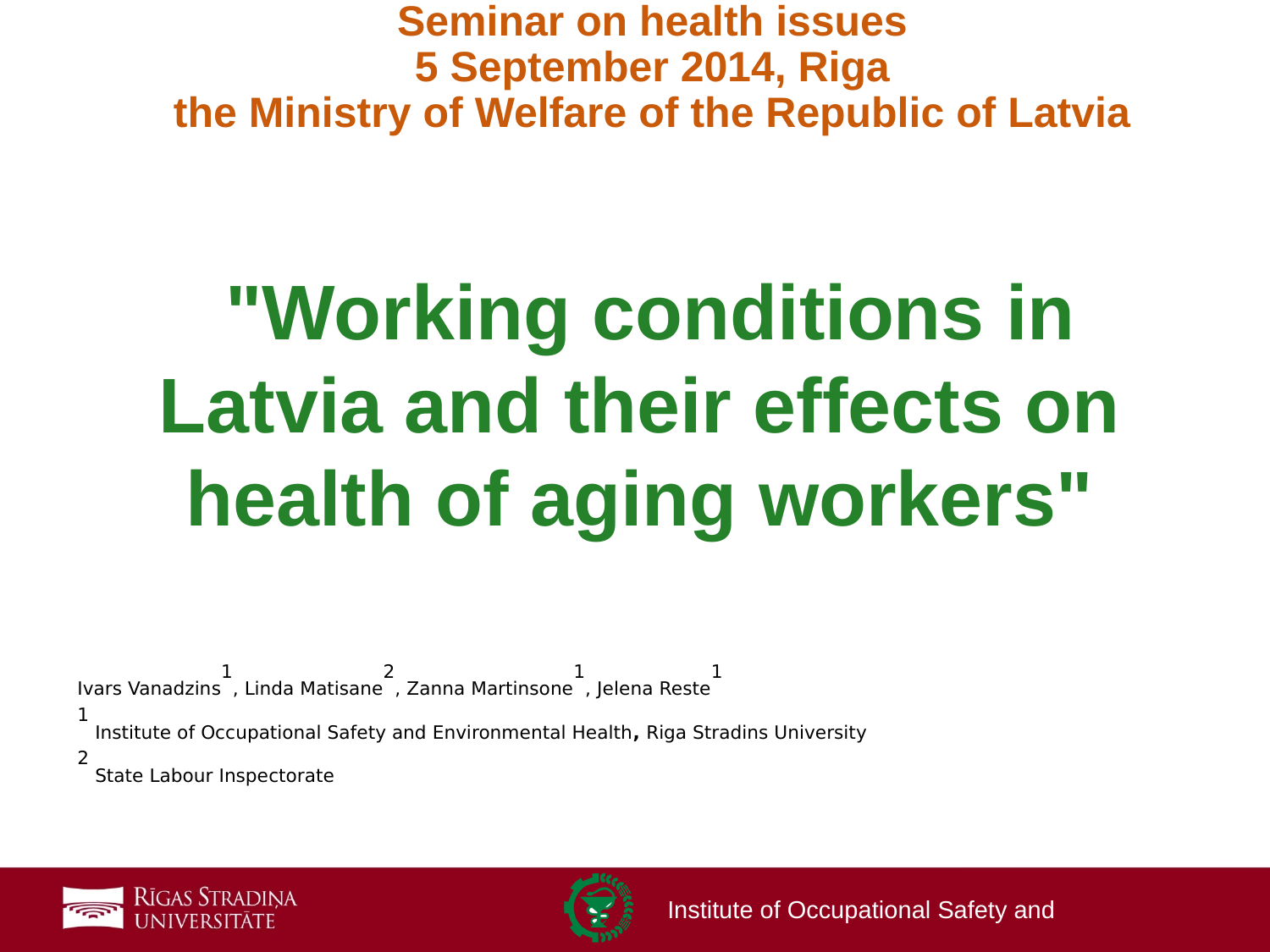

Seminar on health issues
5 September 2014, Riga
the Ministry of Welfare of the Republic of Latvia
 "Working conditions in Latvia and their effects on health of aging workers"
Ivars Vanadzins1, Linda Matisane2, Zanna Martinsone1, Jelena Reste1
1 Institute of Occupational Safety and Environmental Health, Riga Stradins University
2 State Labour Inspectorate